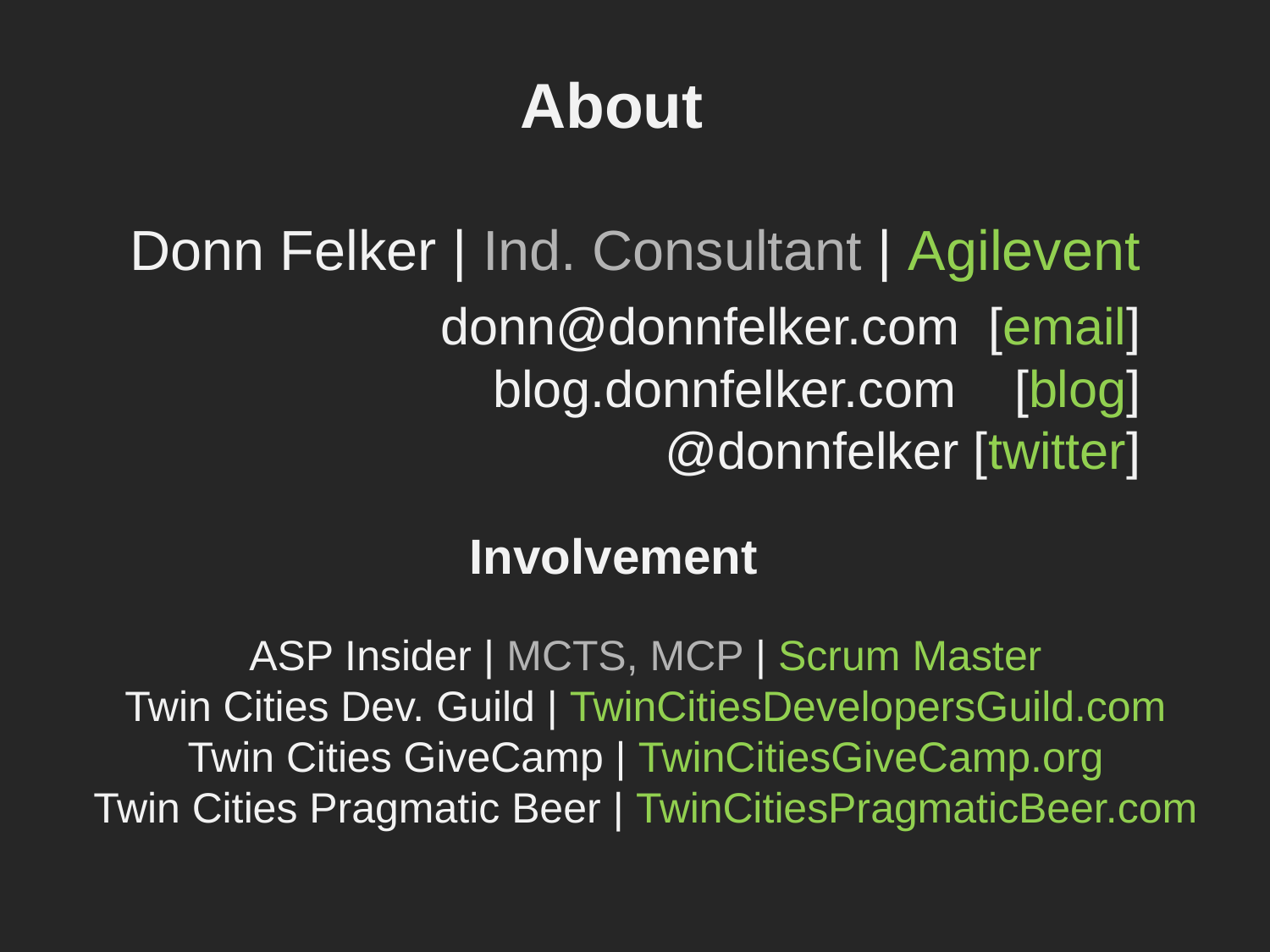

About
Donn Felker | Ind. Consultant | Agilevent
    donn@donnfelker.com [[email]
 blog.donnfelker.com    [blog]
                  @donnfelker [twitter]

Involvement
ASP Insider | MCTS, MCP | Scrum Master
Twin Cities Dev. Guild | TwinCitiesDevelopersGuild.com
Twin Cities GiveCamp | TwinCitiesGiveCamp.org
Twin Cities Pragmatic Beer | TwinCitiesPragmaticBeer.com